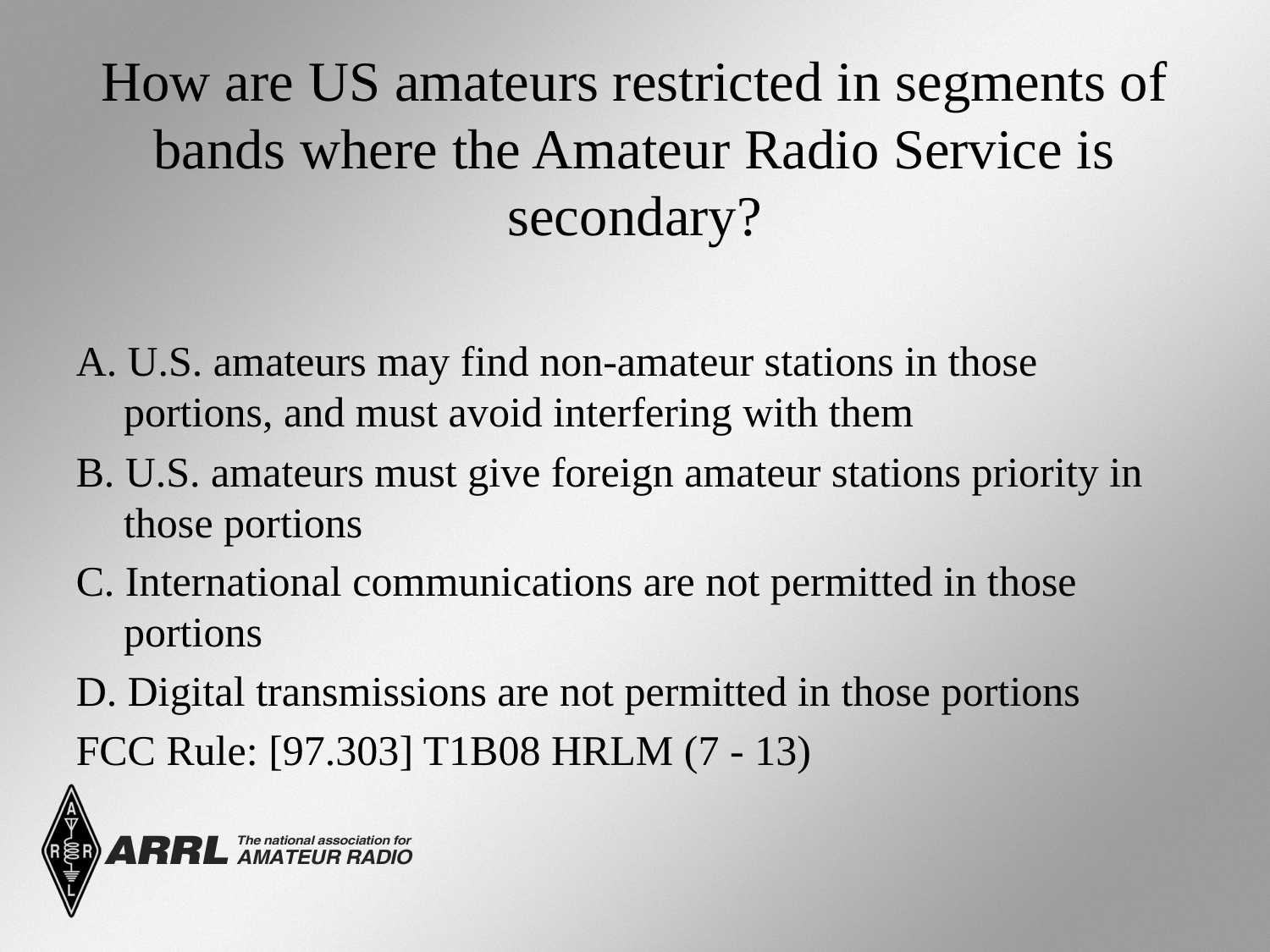

# How are US amateurs restricted in segments of bands where the Amateur Radio Service is secondary?
A. U.S. amateurs may find non-amateur stations in those portions, and must avoid interfering with them
B. U.S. amateurs must give foreign amateur stations priority in those portions
C. International communications are not permitted in those portions
D. Digital transmissions are not permitted in those portions
FCC Rule: [97.303] T1B08 HRLM (7 - 13)